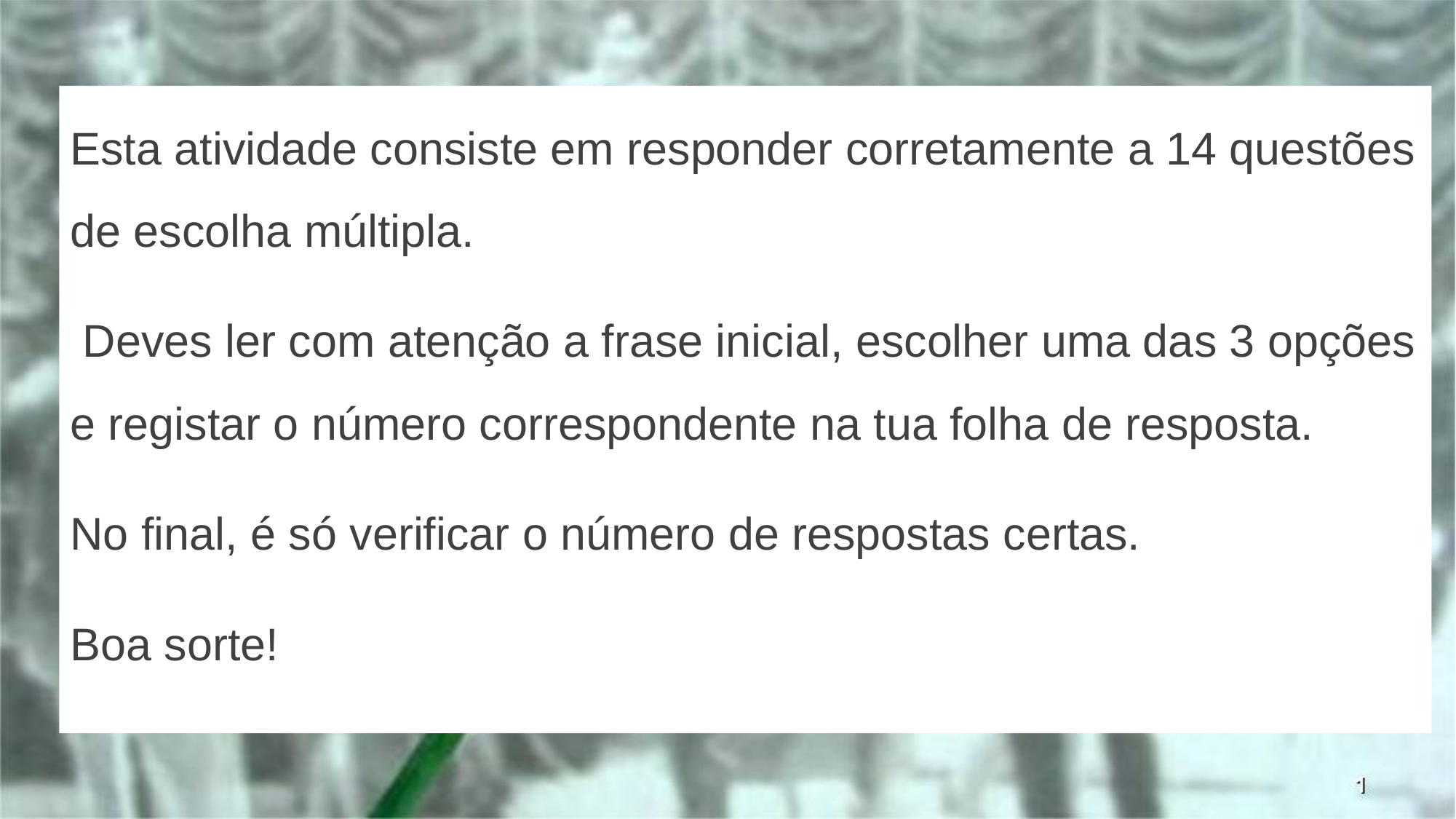

Esta atividade consiste em responder corretamente a 14 questões de escolha múltipla.
 Deves ler com atenção a frase inicial, escolher uma das 3 opções e registar o número correspondente na tua folha de resposta.
No final, é só verificar o número de respostas certas.
Boa sorte!